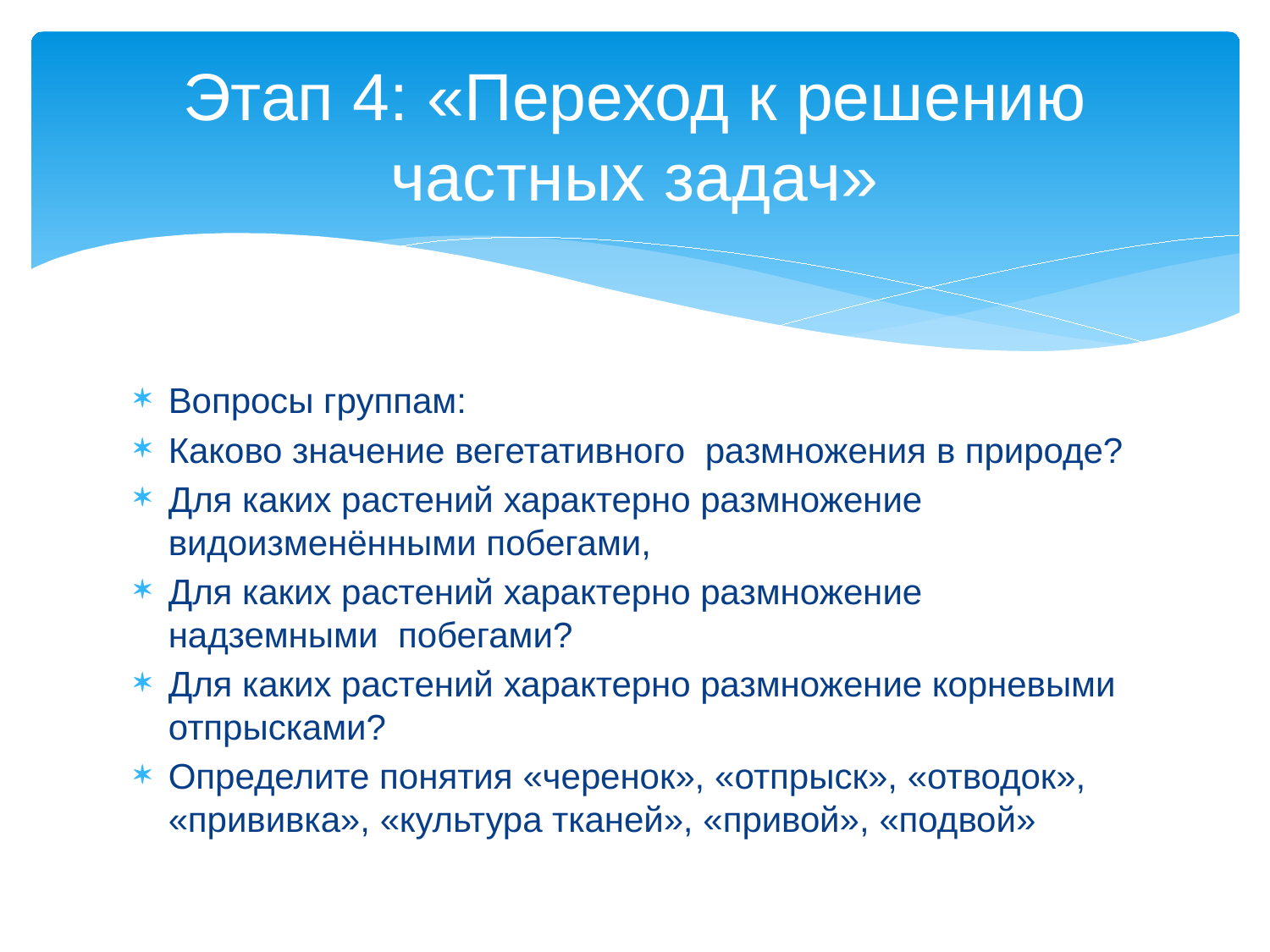

# Этап 4: «Переход к решению частных задач»
Вопросы группам:
Каково значение вегетативного  размножения в природе?
Для каких растений характерно размножение видоизменёнными побегами,
Для каких растений характерно размножение надземными  побегами?
Для каких растений характерно размножение корневыми отпрысками?
Определите понятия «черенок», «отпрыск», «отводок», «прививка», «культура тканей», «привой», «подвой»